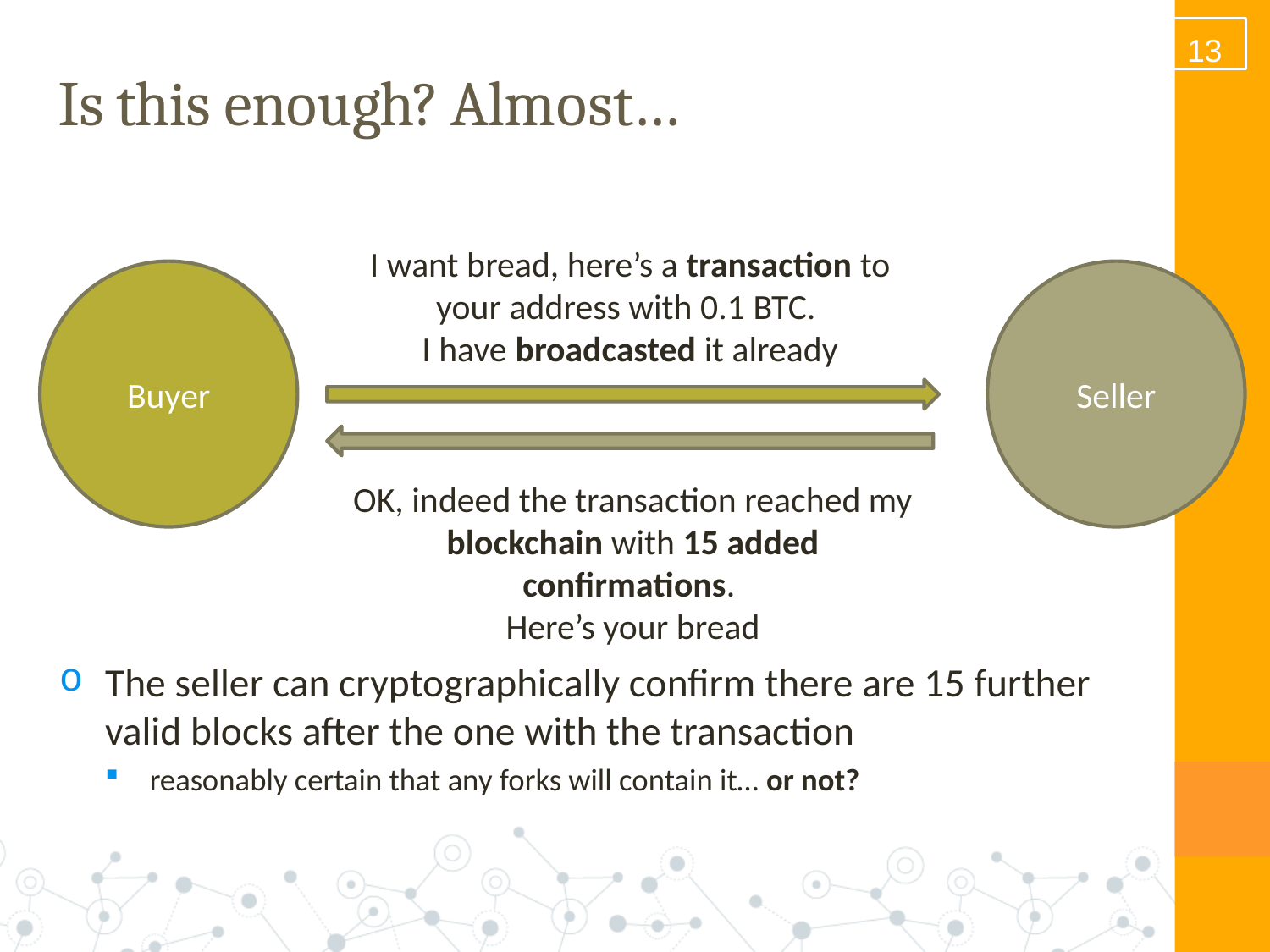

13
# Is this enough? Almost…

The seller can cryptographically confirm there are 15 further valid blocks after the one with the transaction
reasonably certain that any forks will contain it… or not?
I want bread, here’s a transaction to your address with 0.1 BTC.
I have broadcasted it already
Seller
Buyer

OK, indeed the transaction reached my blockchain with 15 added confirmations.
Here’s your bread